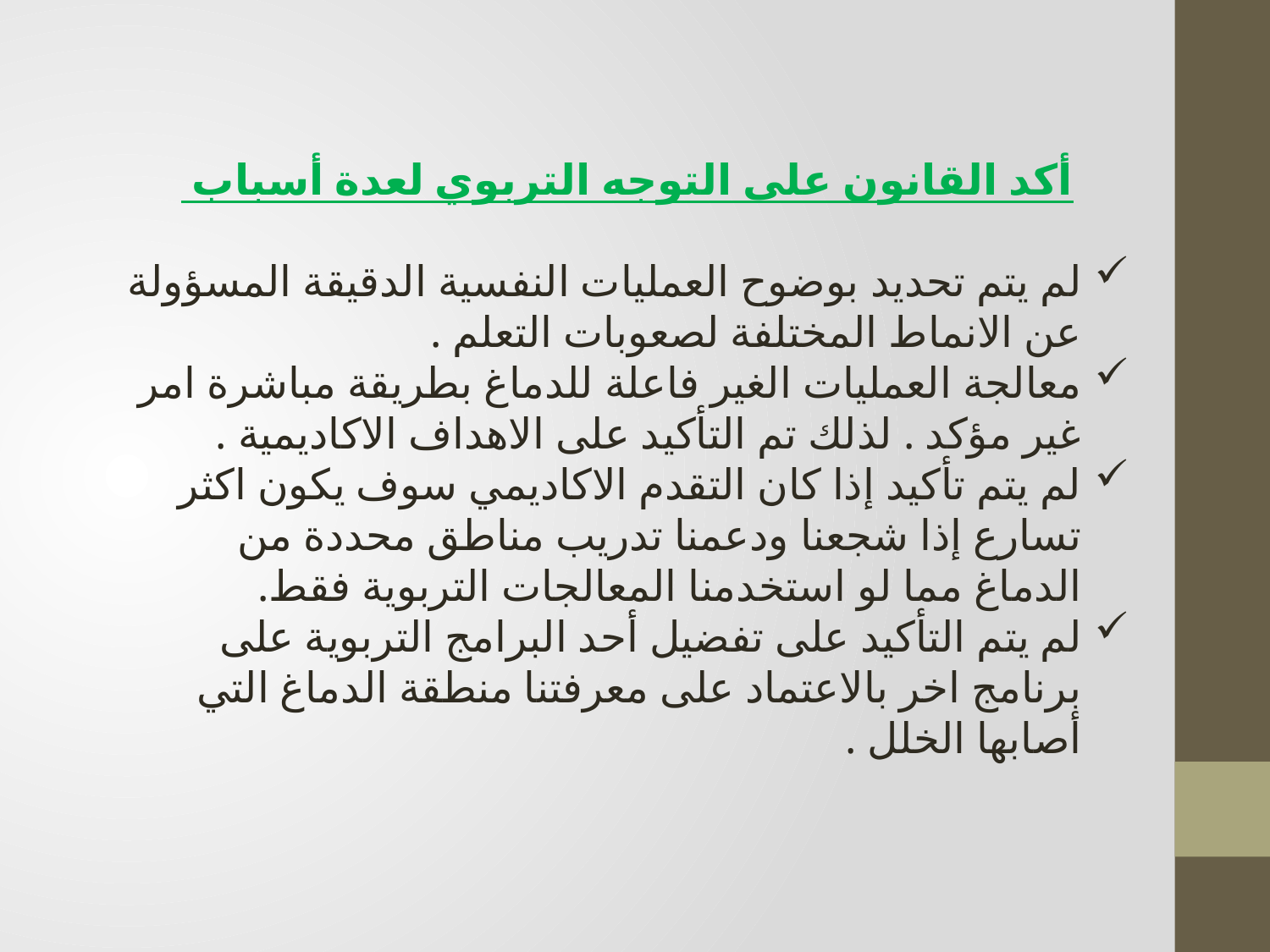

أكد القانون على التوجه التربوي لعدة أسباب

لم يتم تحديد بوضوح العمليات النفسية الدقيقة المسؤولة عن الانماط المختلفة لصعوبات التعلم .
معالجة العمليات الغير فاعلة للدماغ بطريقة مباشرة امر غير مؤكد . لذلك تم التأكيد على الاهداف الاكاديمية .
لم يتم تأكيد إذا كان التقدم الاكاديمي سوف يكون اكثر تسارع إذا شجعنا ودعمنا تدريب مناطق محددة من الدماغ مما لو استخدمنا المعالجات التربوية فقط.
لم يتم التأكيد على تفضيل أحد البرامج التربوية على برنامج اخر بالاعتماد على معرفتنا منطقة الدماغ التي أصابها الخلل .